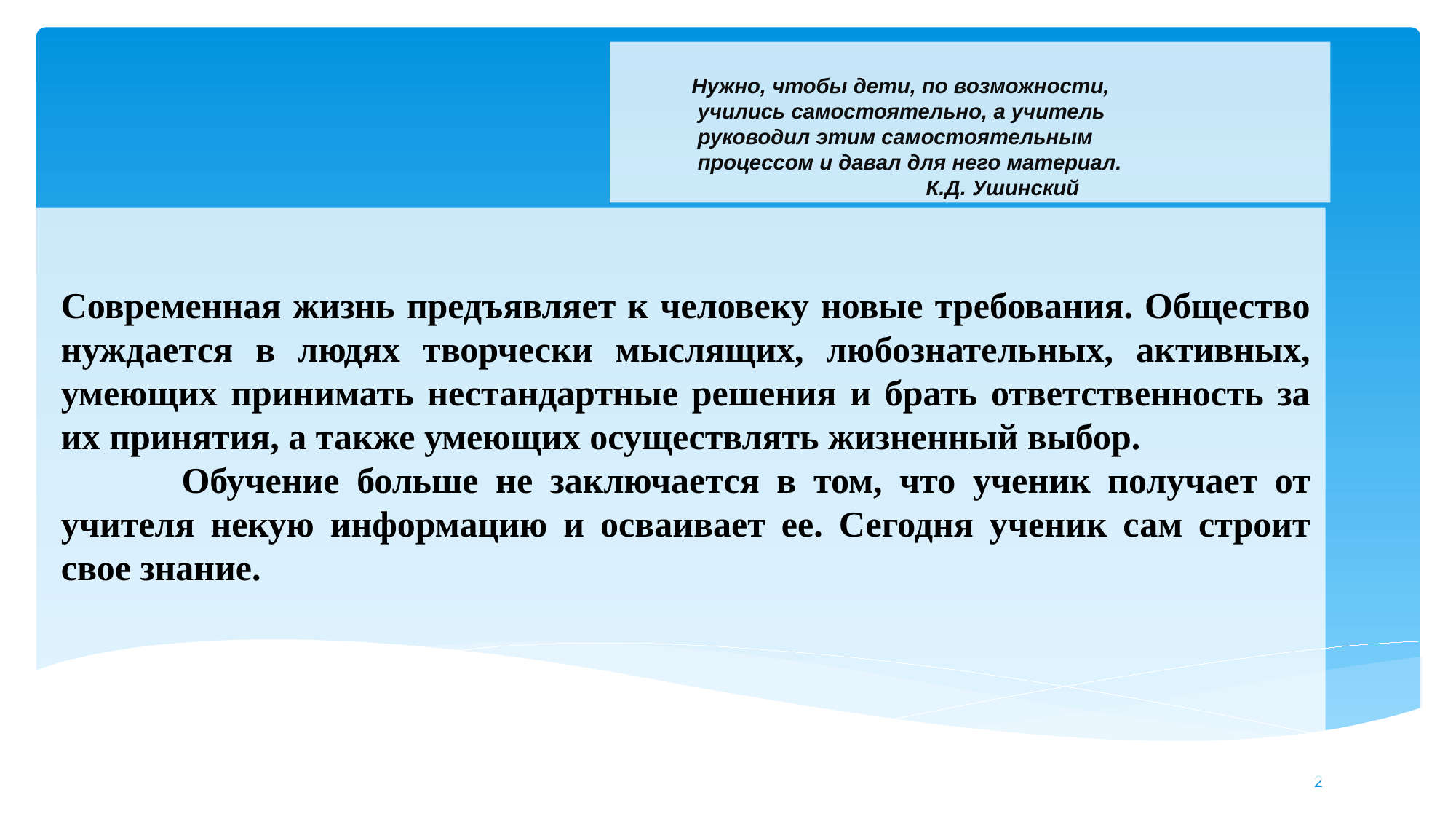

Нужно, чтобы дети, по возможности,
                                                         учились самостоятельно, а учитель
                                                         руководил этим самостоятельным
                                                         процессом и давал для него материал.
                                                                                               К.Д. Ушинский

Современная жизнь предъявляет к человеку новые требования. Общество нуждается в людях творчески мыслящих, любознательных, активных, умеющих принимать нестандартные решения и брать ответственность за их принятия, а также умеющих осуществлять жизненный выбор.
       Обучение больше не заключается в том, что ученик получает от учителя некую информацию и осваивает ее. Сегодня ученик сам строит свое знание.
2